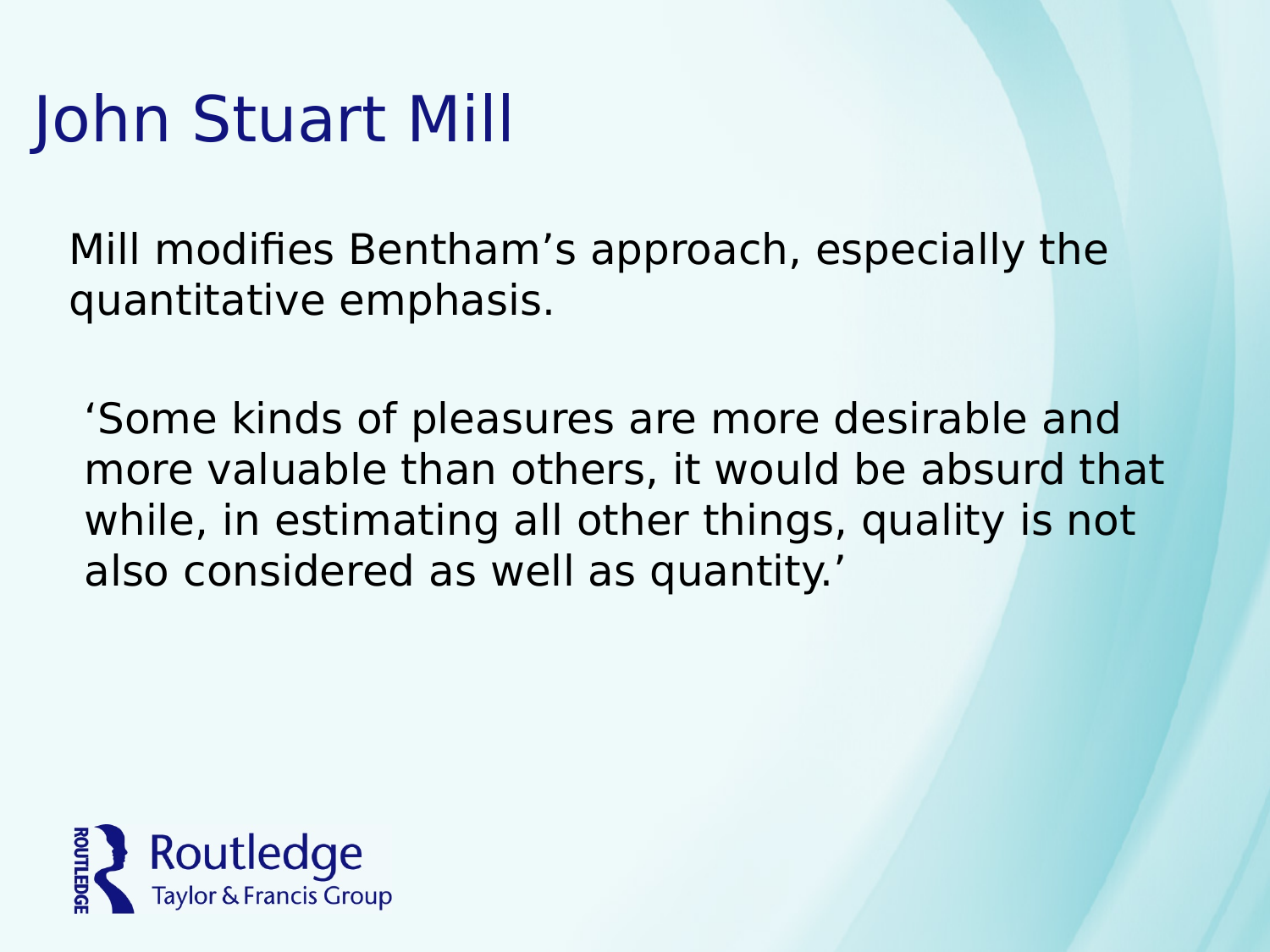

# John Stuart Mill
Mill modifies Bentham’s approach, especially the quantitative emphasis.

‘Some kinds of pleasures are more desirable and more valuable than others, it would be absurd that while, in estimating all other things, quality is not also considered as well as quantity.’